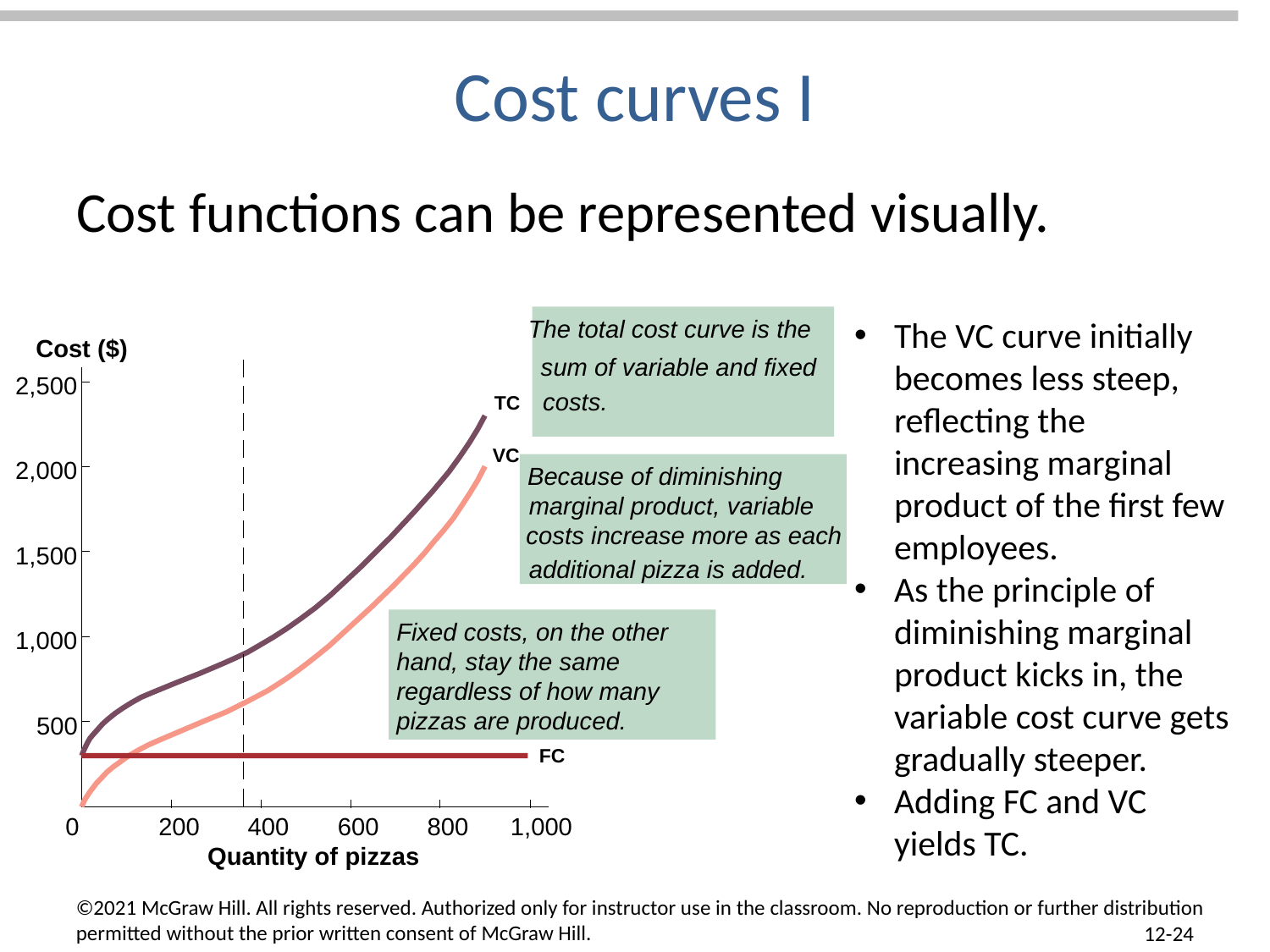

# Cost curves I
Cost functions can be represented visually.

The total cost curve is the
sum of variable and fixed
costs.
The VC curve initially becomes less steep, reflecting the increasing marginal product of the first few employees.
As the principle of diminishing marginal product kicks in, the variable cost curve gets gradually steeper.
Adding FC and VC yields TC.
Cost ($)

2,500

TC

VC

Because of diminishing
marginal product, variable
costs increase more as each
additional pizza is added.
2,000

1,500

Fixed costs, on the other hand, stay the same regardless of how many pizzas are produced.
1,000

500

FC

0
200
400
600
800
1,000
Quantity of pizzas